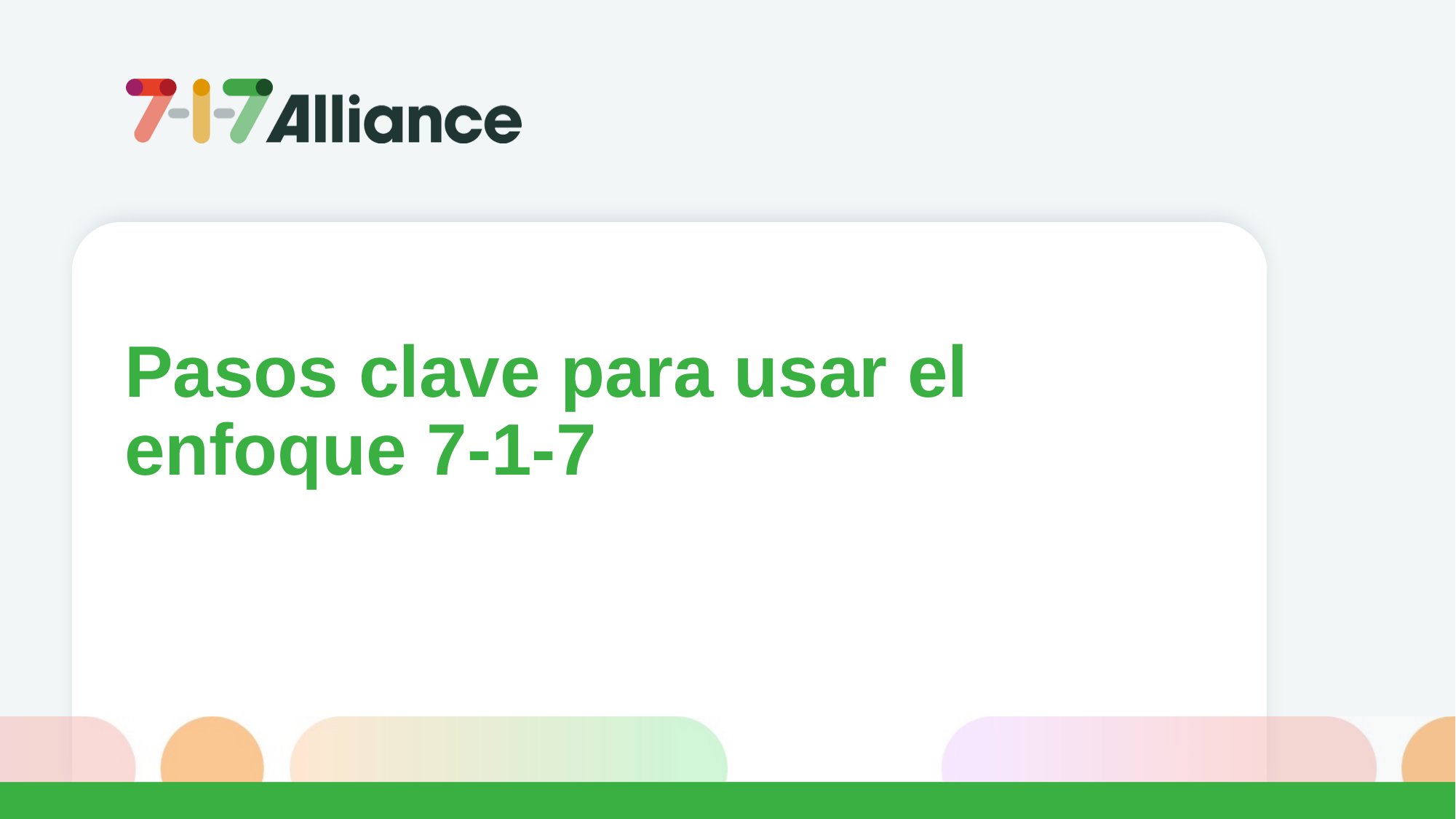

Pasos clave para usar el enfoque 7-1-7